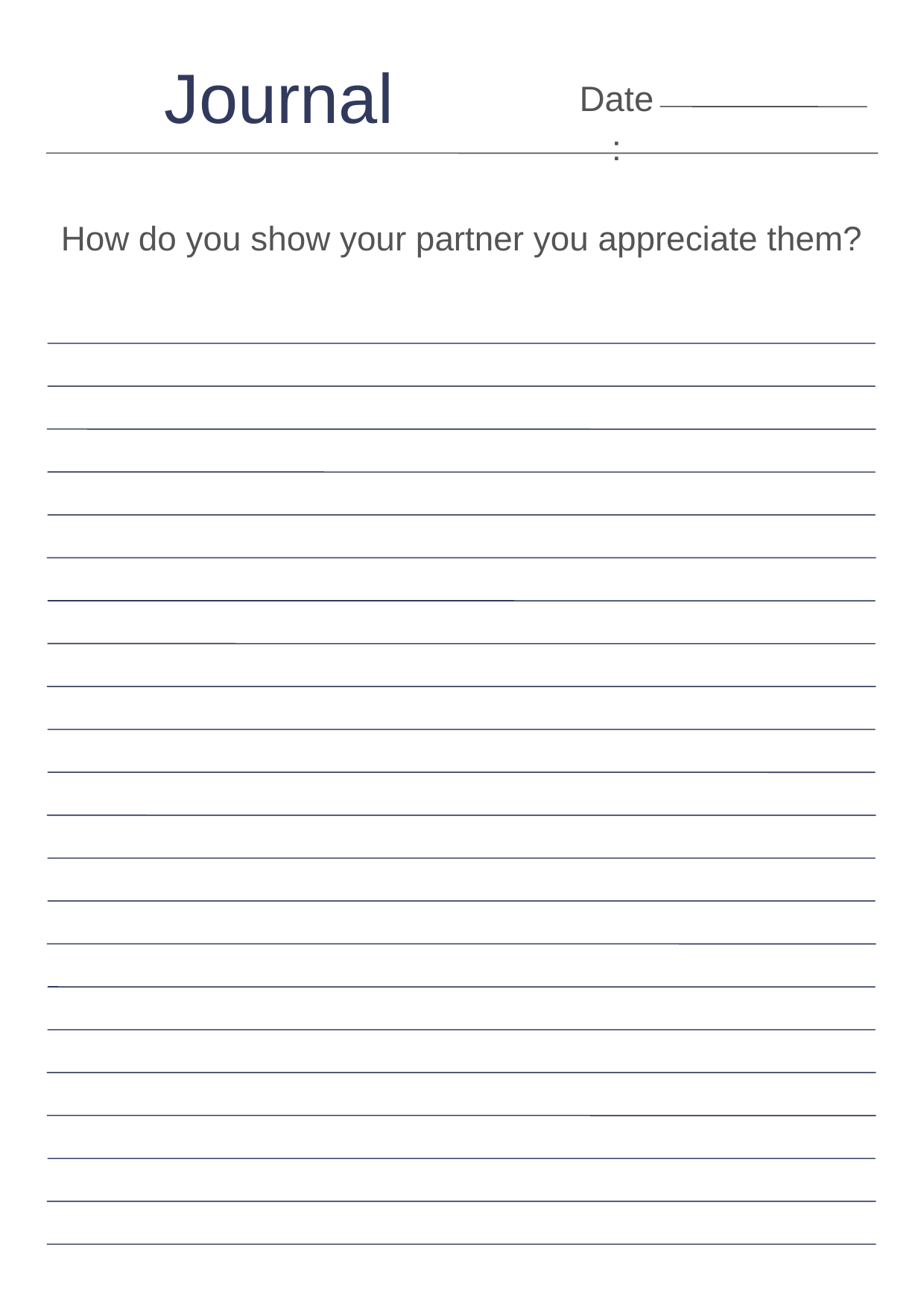

Journal
Date:

How do you show your partner you appreciate them?